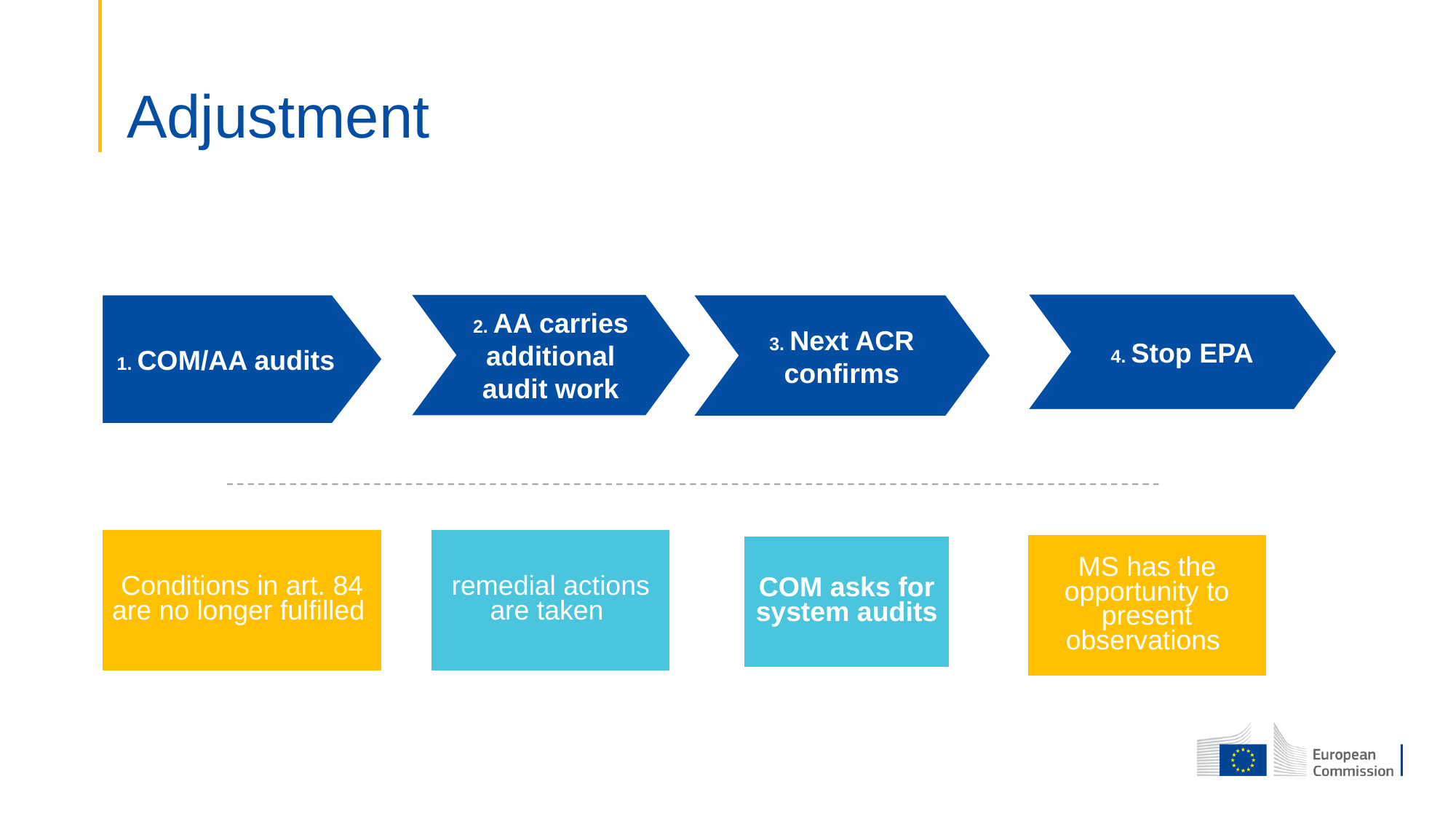

# Adjustment
4. Stop EPA
2. AA carries additional audit work
1. COM/AA audits
3. Next ACR confirms

Conditions in art. 84 are no longer fulfilled
remedial actions are taken
MS has the opportunity to present observations
COM asks for system audits